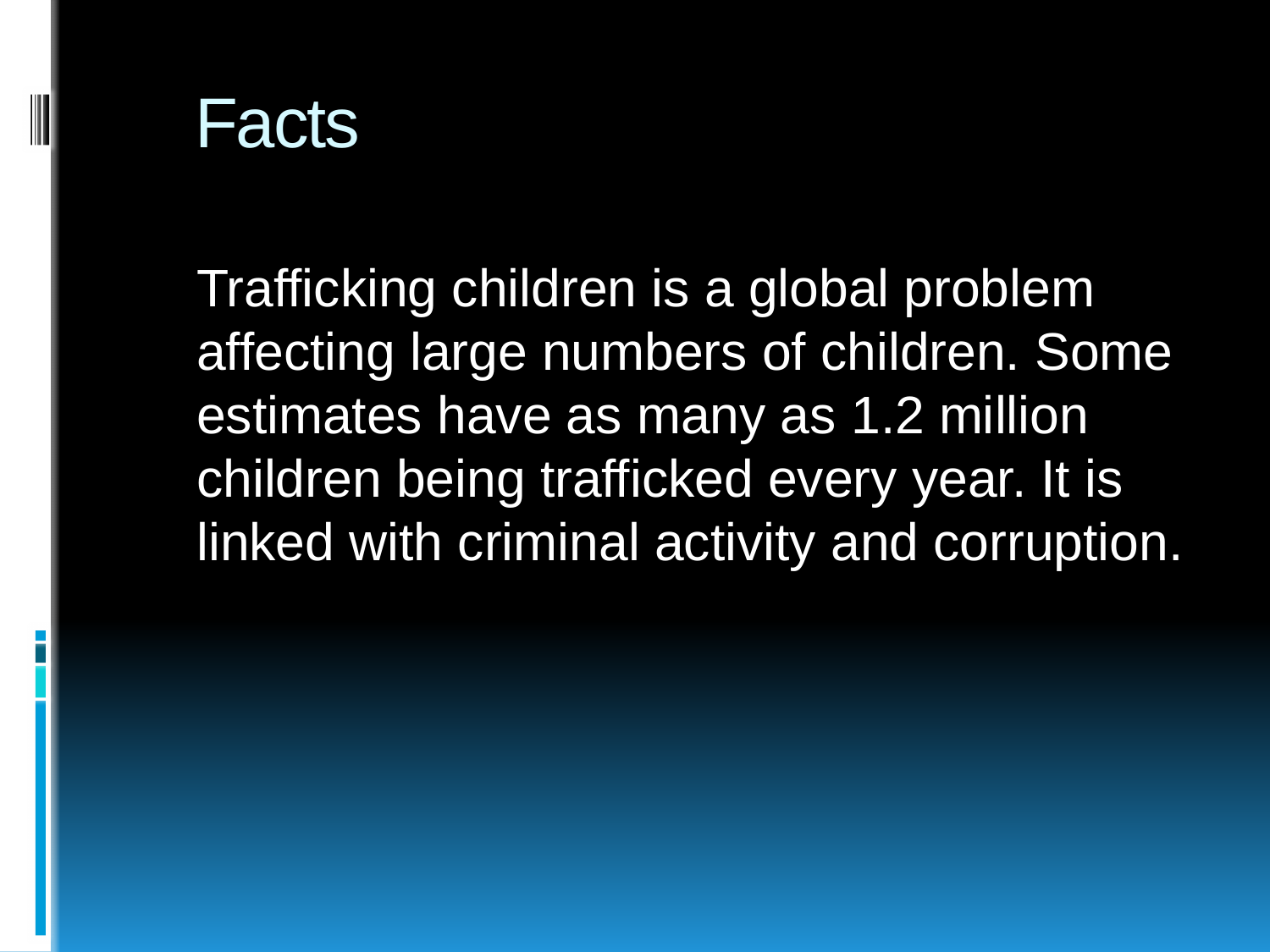

# Facts
	Trafficking children is a global problem affecting large numbers of children. Some estimates have as many as 1.2 million children being trafficked every year. It is linked with criminal activity and corruption.